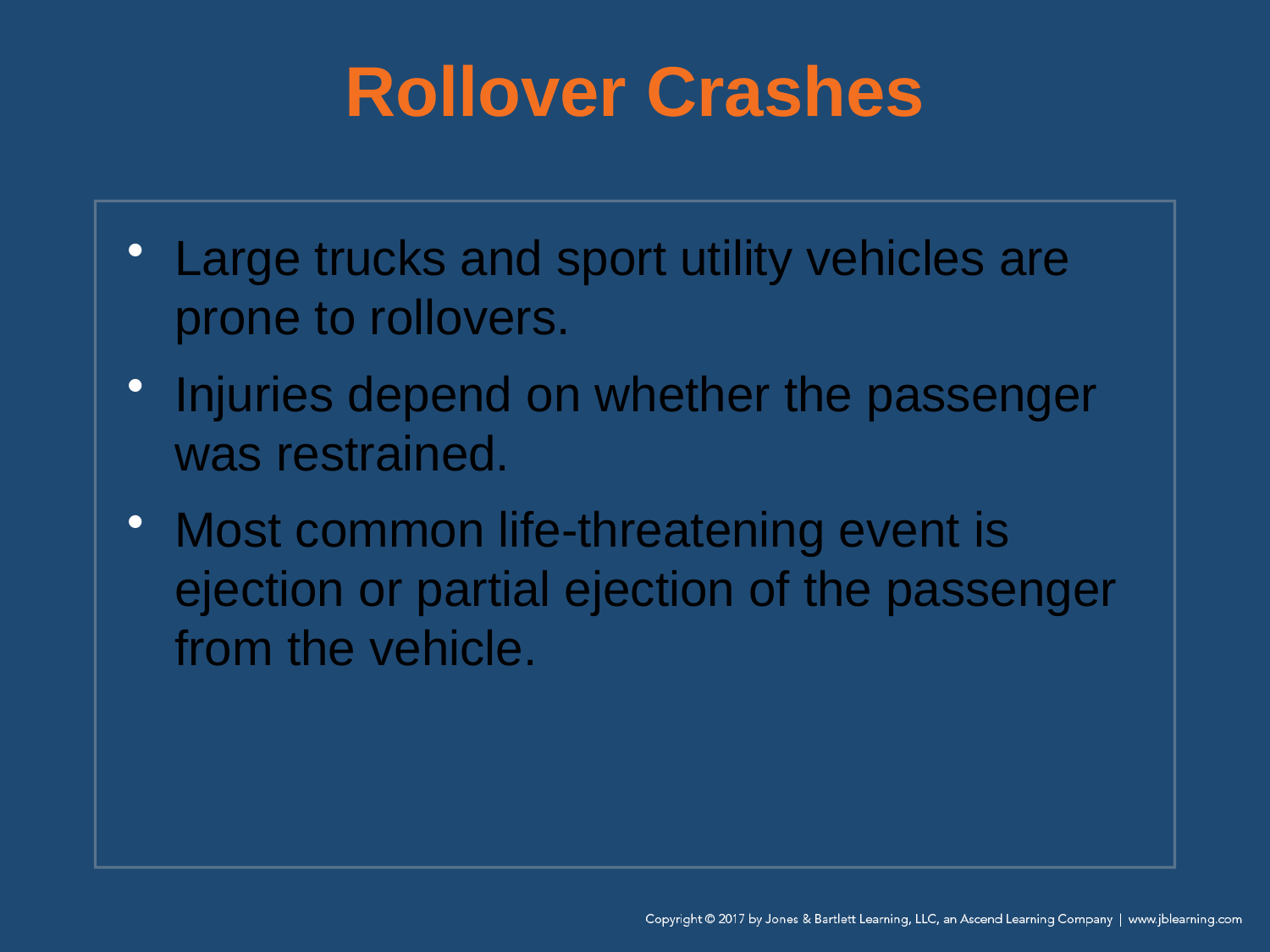

# Rollover Crashes
Large trucks and sport utility vehicles are prone to rollovers.
Injuries depend on whether the passenger was restrained.
Most common life-threatening event is ejection or partial ejection of the passenger from the vehicle.